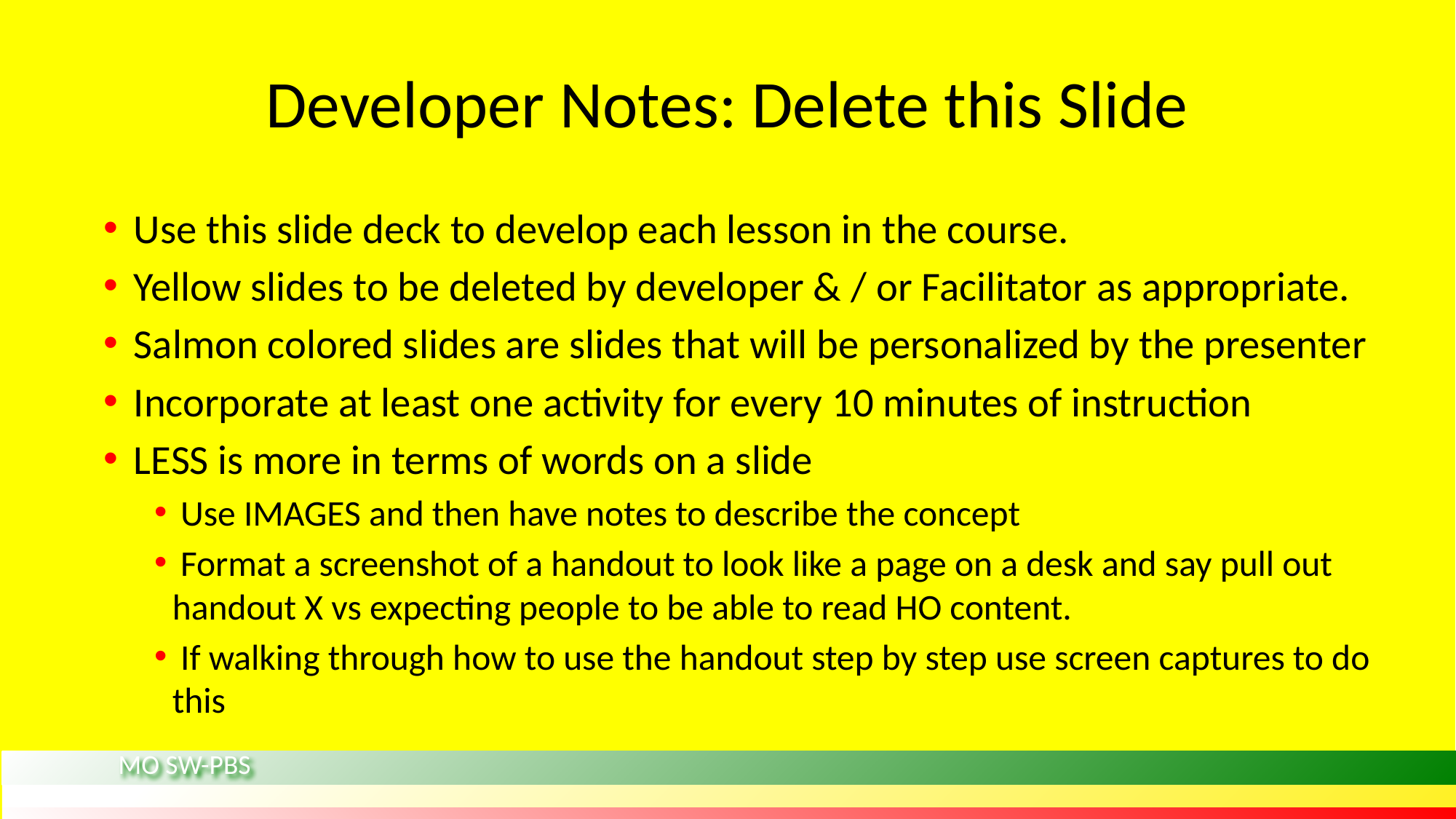

# Developer Notes: Delete this Slide
 Use this slide deck to develop each lesson in the course.
 Yellow slides to be deleted by developer & / or Facilitator as appropriate.
 Salmon colored slides are slides that will be personalized by the presenter
 Incorporate at least one activity for every 10 minutes of instruction
 LESS is more in terms of words on a slide
 Use IMAGES and then have notes to describe the concept
 Format a screenshot of a handout to look like a page on a desk and say pull out handout X vs expecting people to be able to read HO content.
 If walking through how to use the handout step by step use screen captures to do this